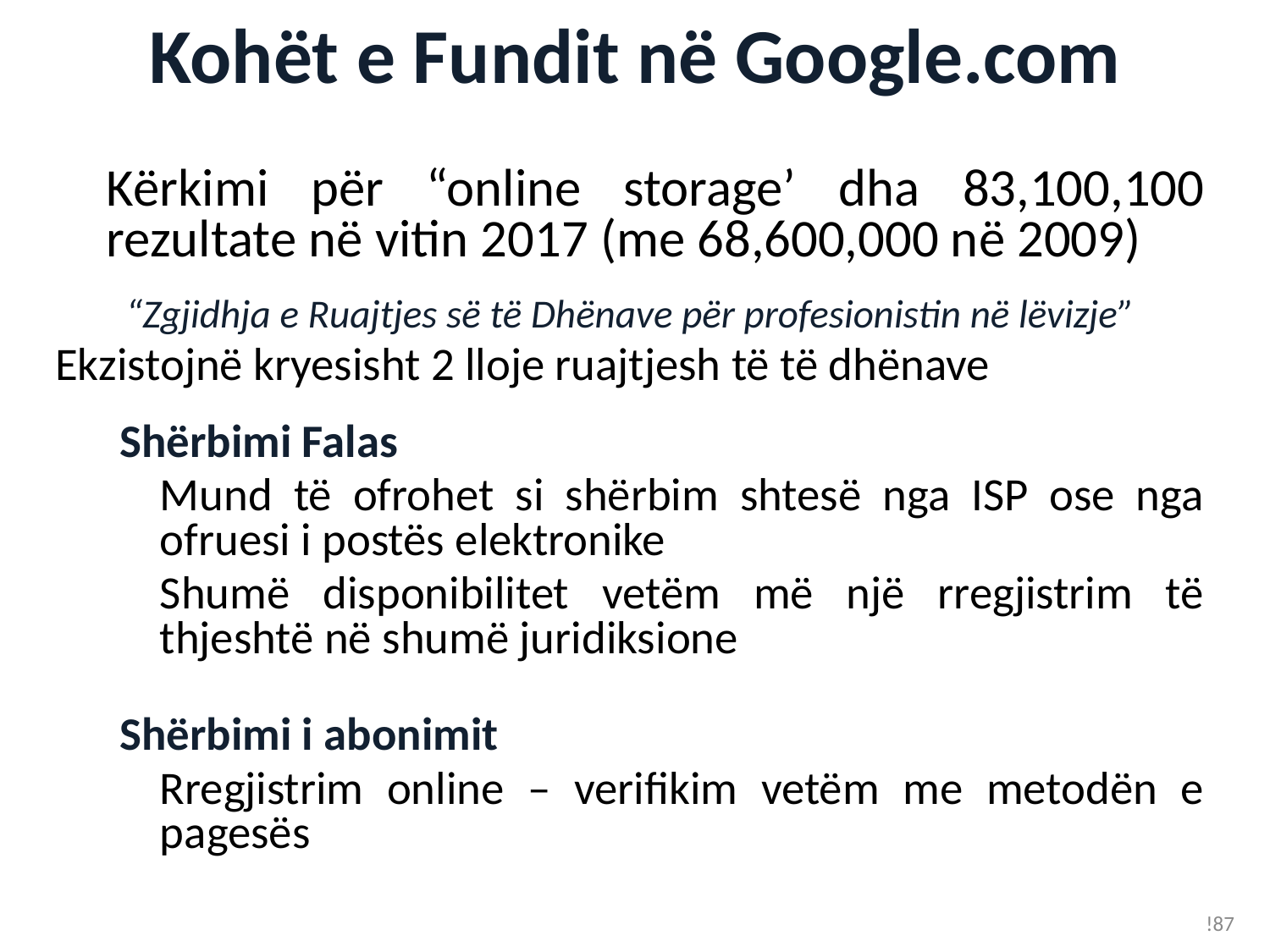

# Kohët e Fundit në Google.com
Kërkimi për “online storage’ dha 83,100,100 rezultate në vitin 2017 (me 68,600,000 në 2009)

	 “Zgjidhja e Ruajtjes së të Dhënave për profesionistin në lëvizje”
Ekzistojnë kryesisht 2 lloje ruajtjesh të të dhënave

Shërbimi Falas
Mund të ofrohet si shërbim shtesë nga ISP ose nga ofruesi i postës elektronike
Shumë disponibilitet vetëm më një rregjistrim të thjeshtë në shumë juridiksione

Shërbimi i abonimit
Rregjistrim online – verifikim vetëm me metodën e pagesës
!87